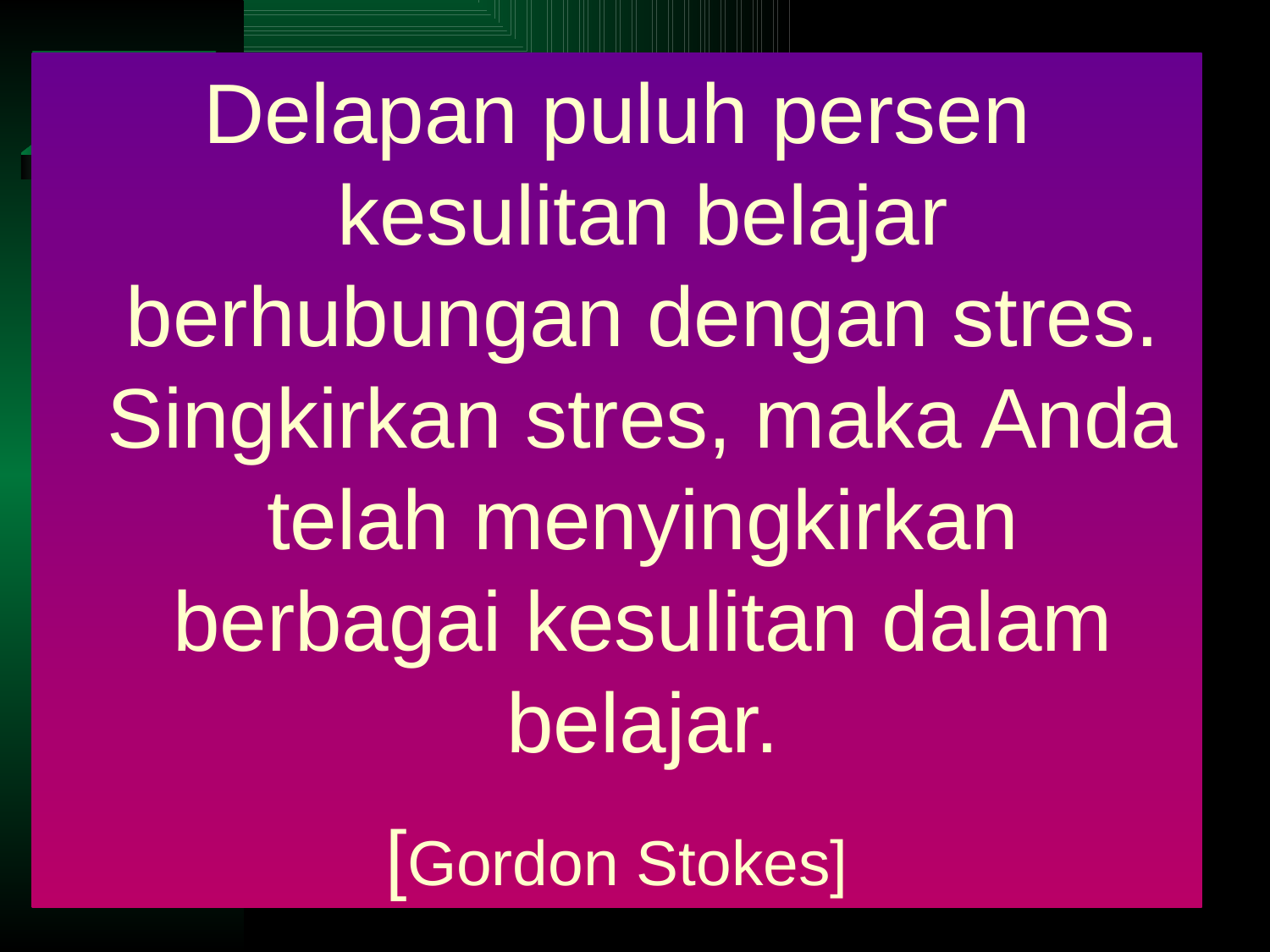

Delapan puluh persen kesulitan belajar berhubungan dengan stres. Singkirkan stres, maka Anda telah menyingkirkan berbagai kesulitan dalam belajar.
[Gordon Stokes]